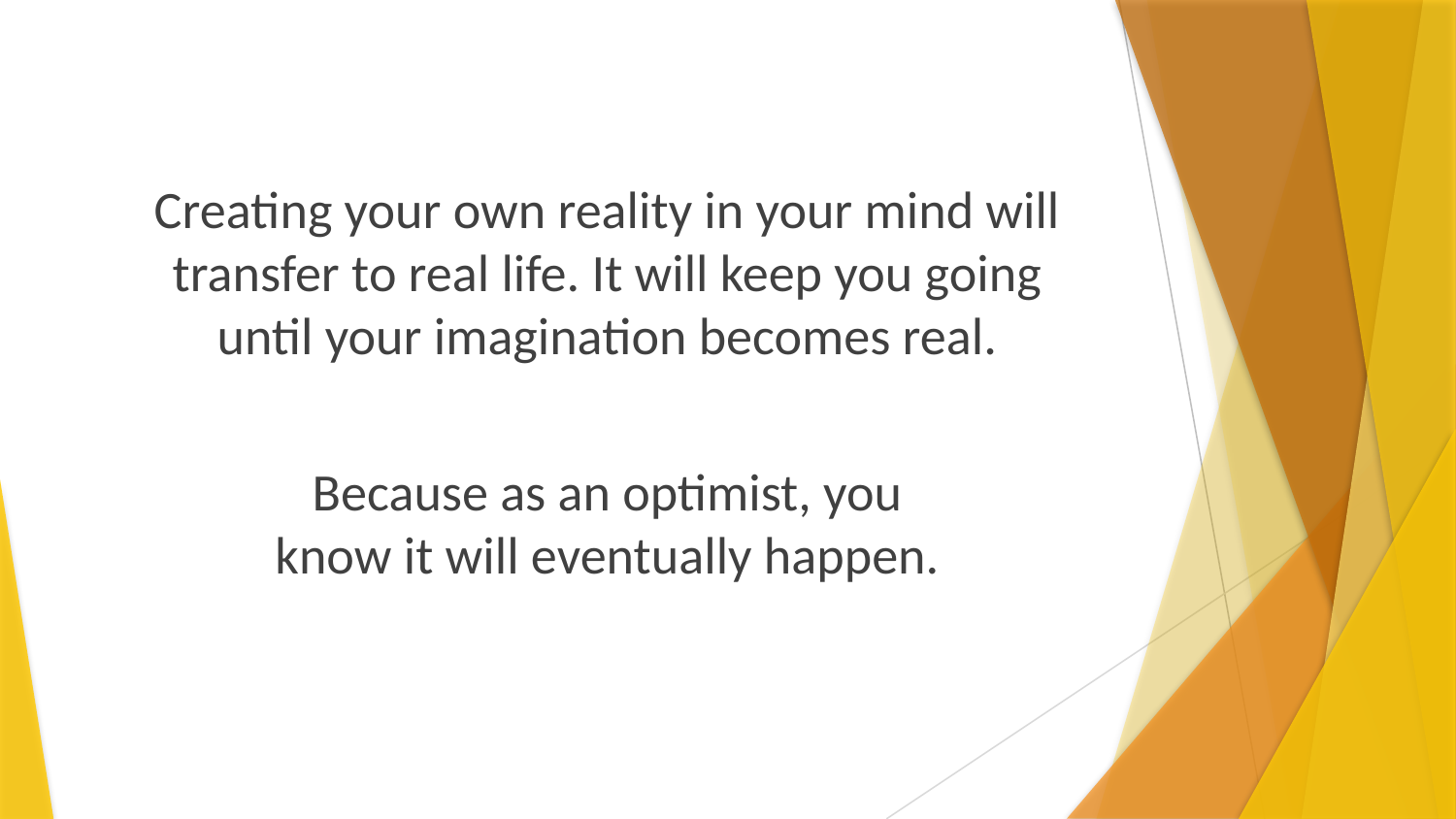

Creating your own reality in your mind will transfer to real life. It will keep you going
until your imagination becomes real.

Because as an optimist, you
know it will eventually happen.